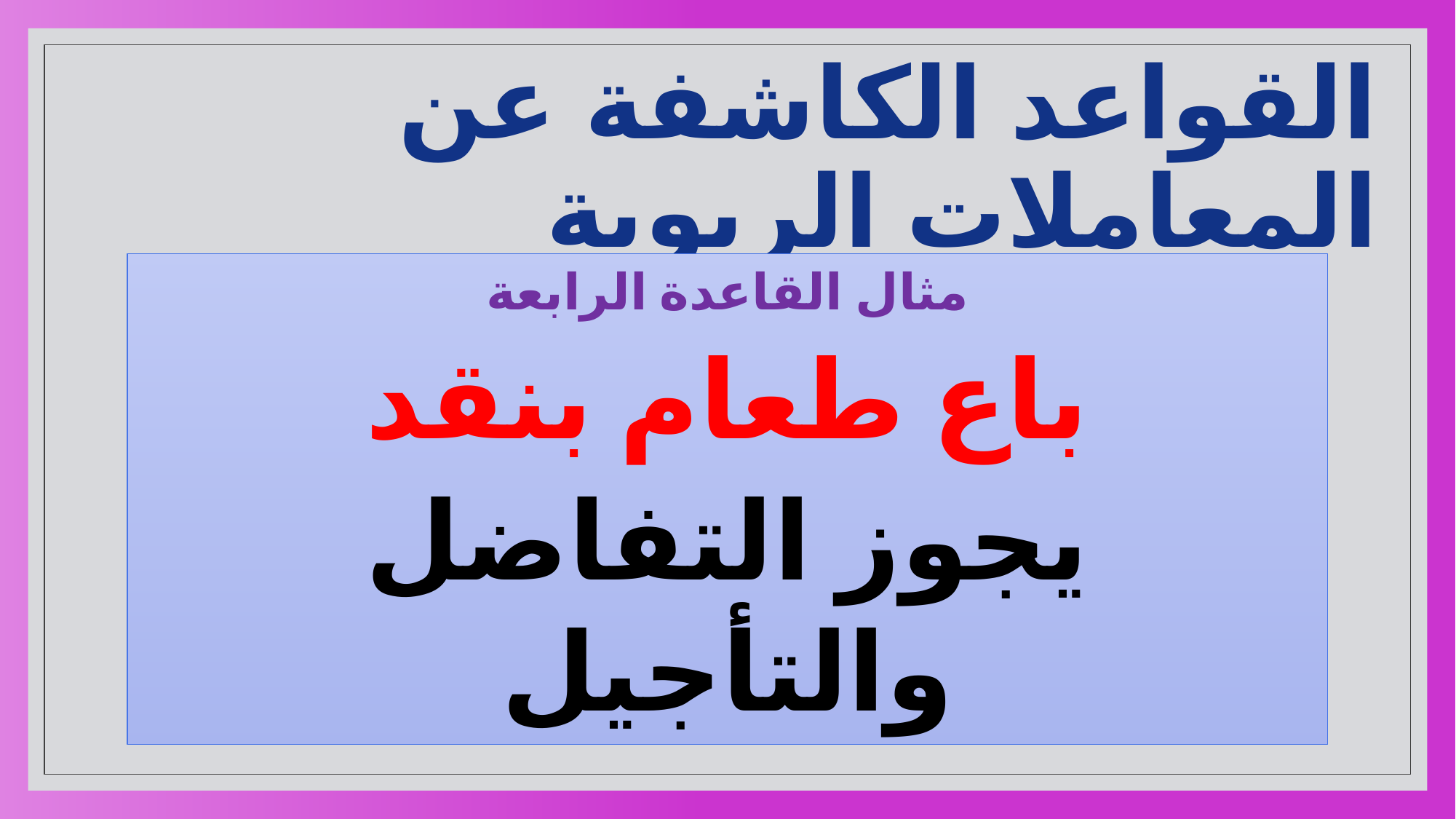

# القواعد الكاشفة عن المعاملات الربوية
مثال القاعدة الرابعة
باع طعام بنقد
يجوز التفاضل والتأجيل